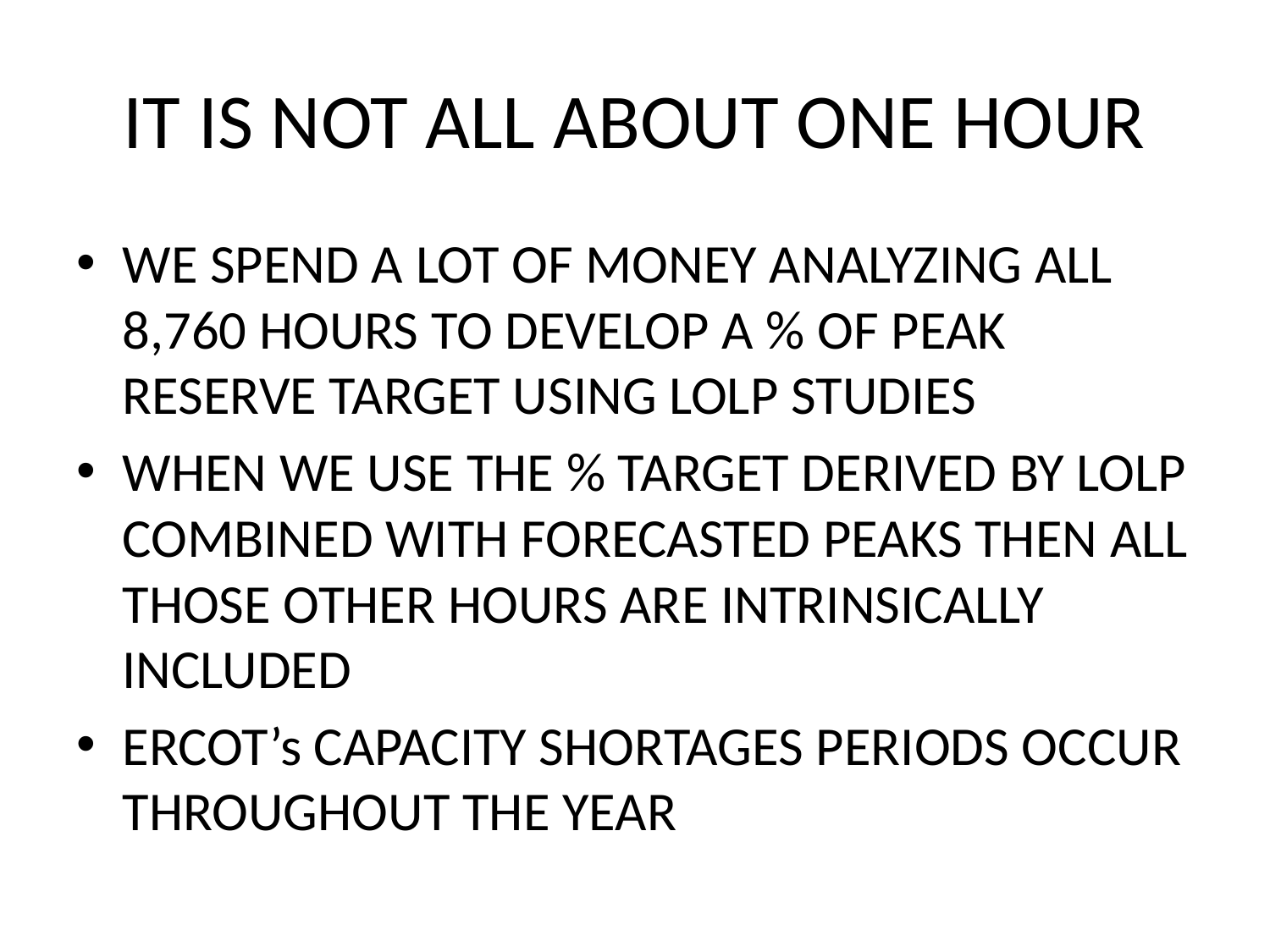

# IT IS NOT ALL ABOUT ONE HOUR
WE SPEND A LOT OF MONEY ANALYZING ALL 8,760 HOURS TO DEVELOP A % OF PEAK RESERVE TARGET USING LOLP STUDIES
WHEN WE USE THE % TARGET DERIVED BY LOLP COMBINED WITH FORECASTED PEAKS THEN ALL THOSE OTHER HOURS ARE INTRINSICALLY INCLUDED
ERCOT’s CAPACITY SHORTAGES PERIODS OCCUR THROUGHOUT THE YEAR